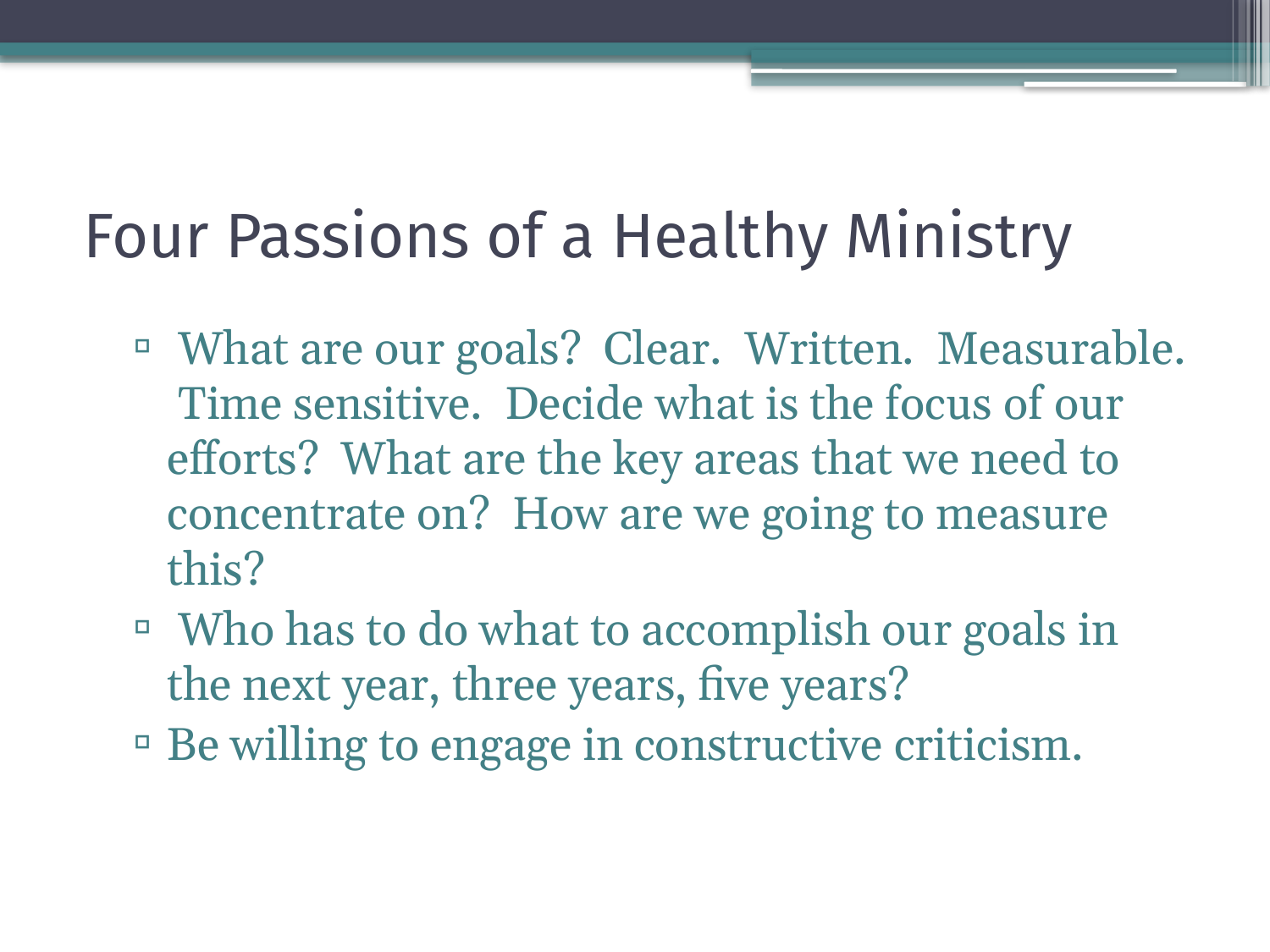

# Four Passions of a Healthy Ministry
 What are our goals?  Clear.  Written.  Measurable.  Time sensitive.  Decide what is the focus of our efforts?  What are the key areas that we need to concentrate on?  How are we going to measure this?
 Who has to do what to accomplish our goals in the next year, three years, five years?
Be willing to engage in constructive criticism.